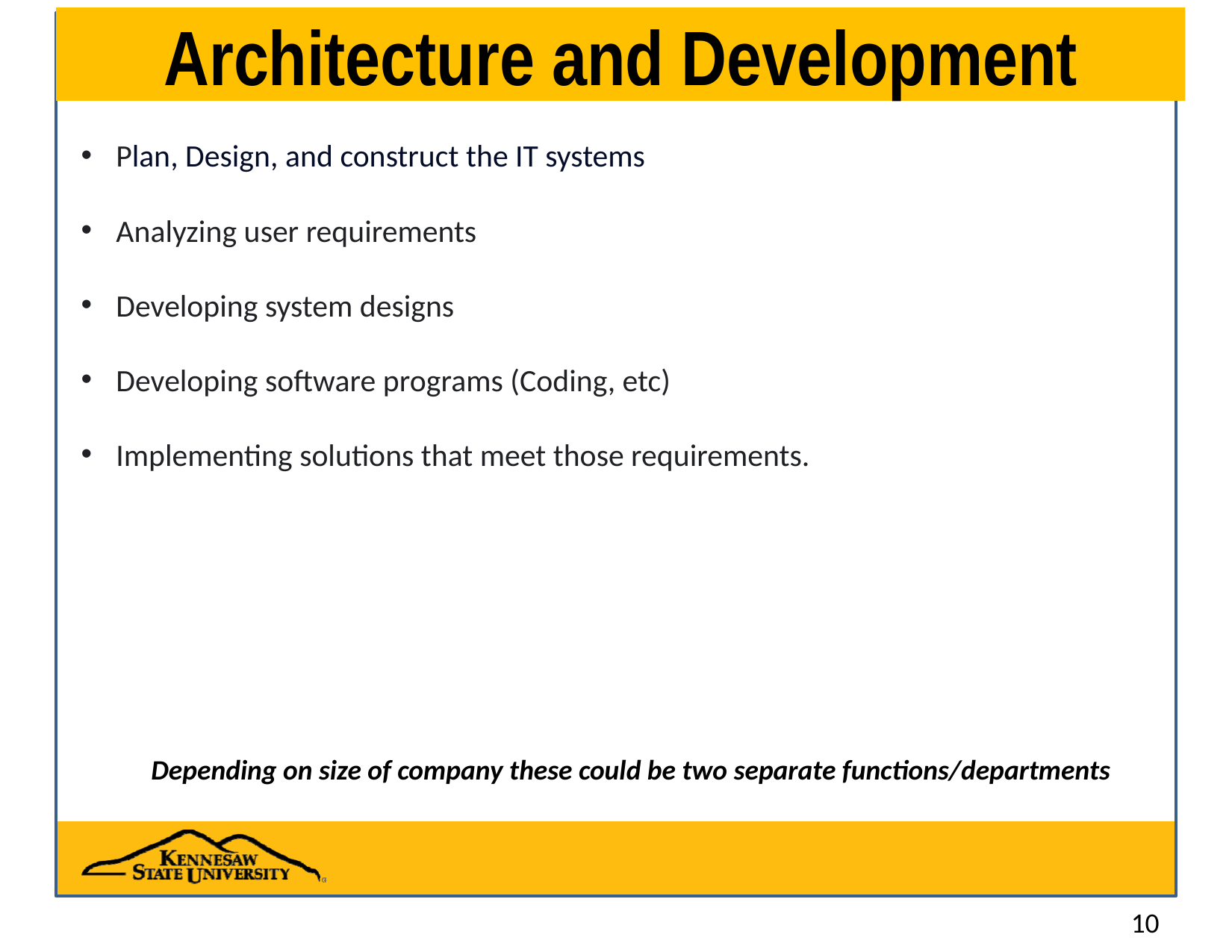

# Architecture and Development
Plan, Design, and construct the IT systems

Analyzing user requirements

Developing system designs

Developing software programs (Coding, etc)

Implementing solutions that meet those requirements.
Depending on size of company these could be two separate functions/departments